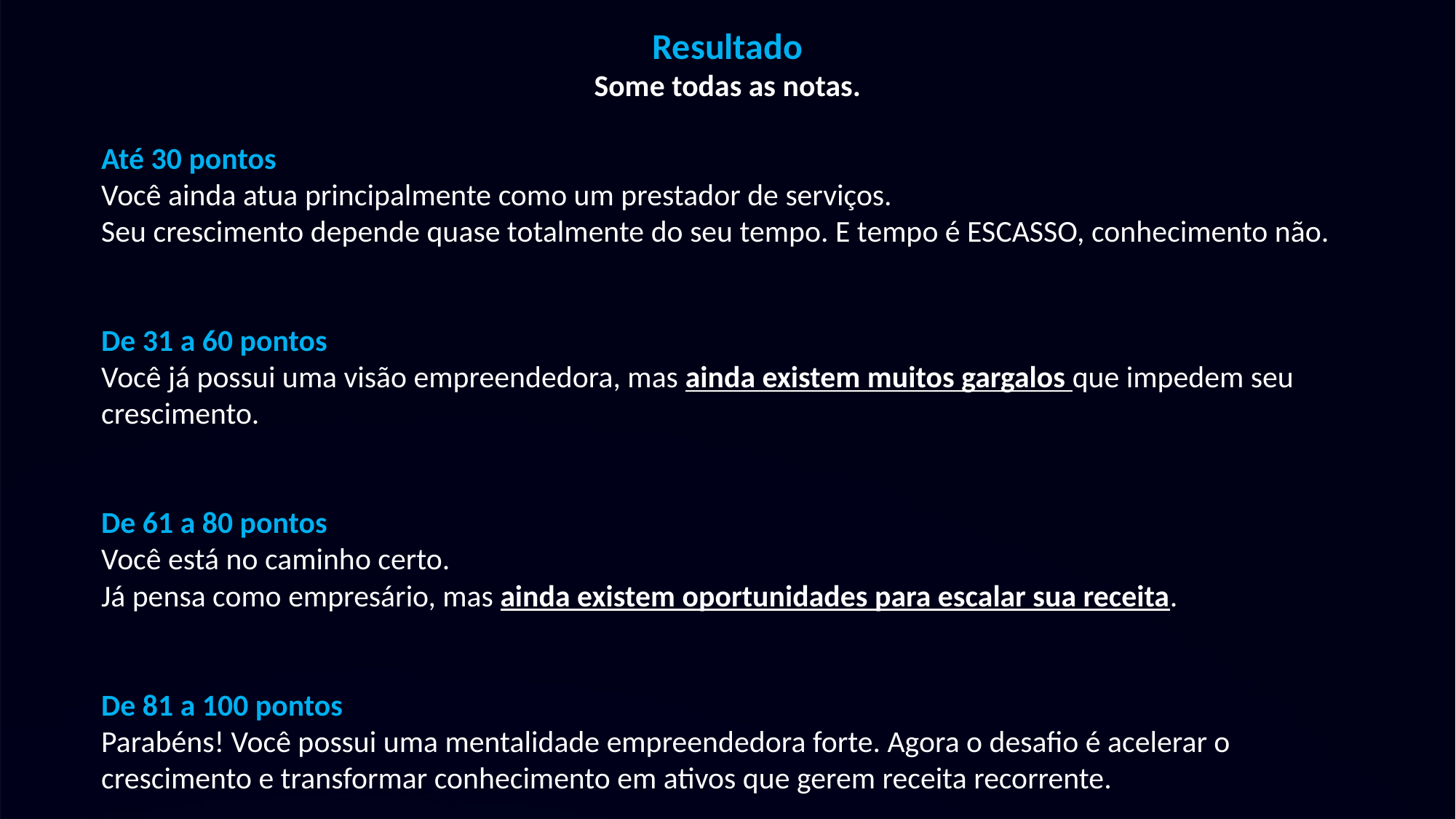

Resultado
Some todas as notas.

Até 30 pontos
Você ainda atua principalmente como um prestador de serviços.
Seu crescimento depende quase totalmente do seu tempo. E tempo é ESCASSO, conhecimento não.

De 31 a 60 pontos
Você já possui uma visão empreendedora, mas ainda existem muitos gargalos que impedem seu crescimento.

De 61 a 80 pontos
Você está no caminho certo.
Já pensa como empresário, mas ainda existem oportunidades para escalar sua receita.

De 81 a 100 pontos
Parabéns! Você possui uma mentalidade empreendedora forte. Agora o desafio é acelerar o crescimento e transformar conhecimento em ativos que gerem receita recorrente.